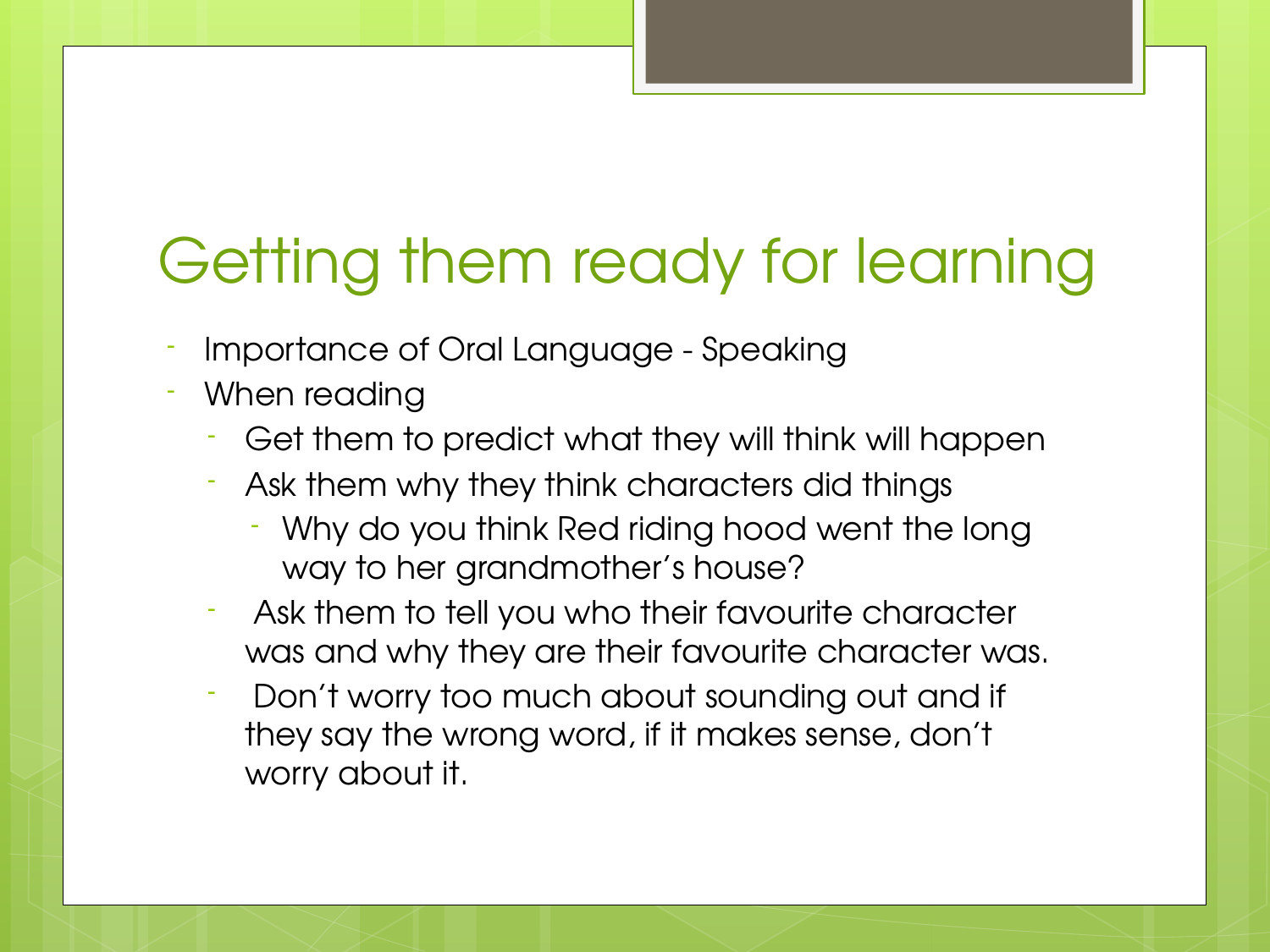

# Getting them ready for learning
Importance of Oral Language - Speaking
When reading
Get them to predict what they will think will happen
Ask them why they think characters did things
Why do you think Red riding hood went the long way to her grandmother’s house?
 Ask them to tell you who their favourite character was and why they are their favourite character was.
 Don’t worry too much about sounding out and if they say the wrong word, if it makes sense, don’t worry about it.